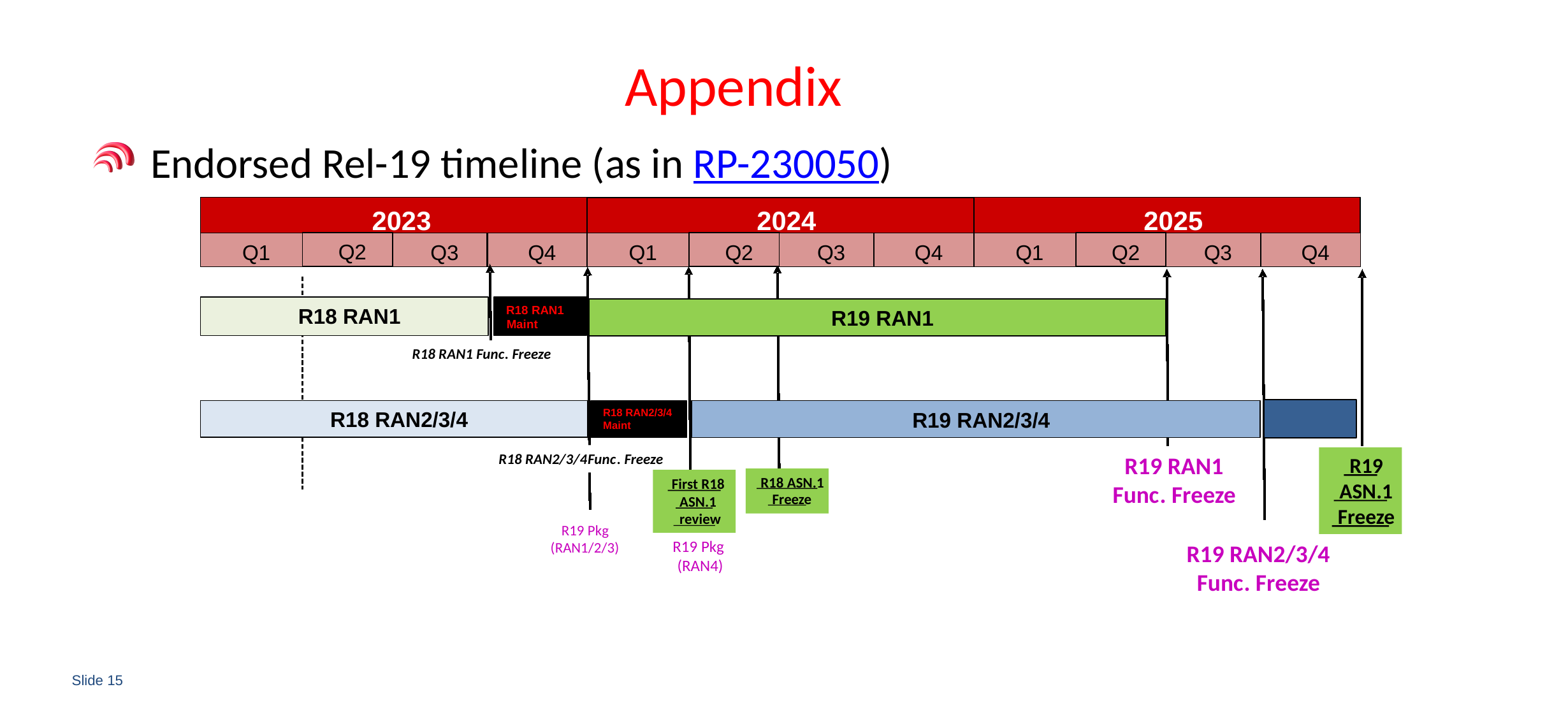

# Appendix
 Endorsed Rel-19 timeline (as in RP-230050)

2023
2025
2024

Q2
Q2
Q1
Q3
Q4
Q2
Q1
Q3
Q4
Q1
Q3
Q4

R18 RAN1
R18 RAN1
R19 RAN1
Maint

R18 RAN1
Func
. Freeze

R18 RAN2/3/4
R18 RAN2/3/4
R19 RAN2/3/4
Maint

R18 RAN2/3/4
Func
. Freeze
R19 RAN1
R19

R18 ASN.1

First R18
ASN.1
Func
. Freeze

Freeze
ASN.1

Freeze

review
R19 Pkg

R19 Pkg
(RAN1/2/3)
R19 RAN2/3/4
(RAN4)
Func
. Freeze